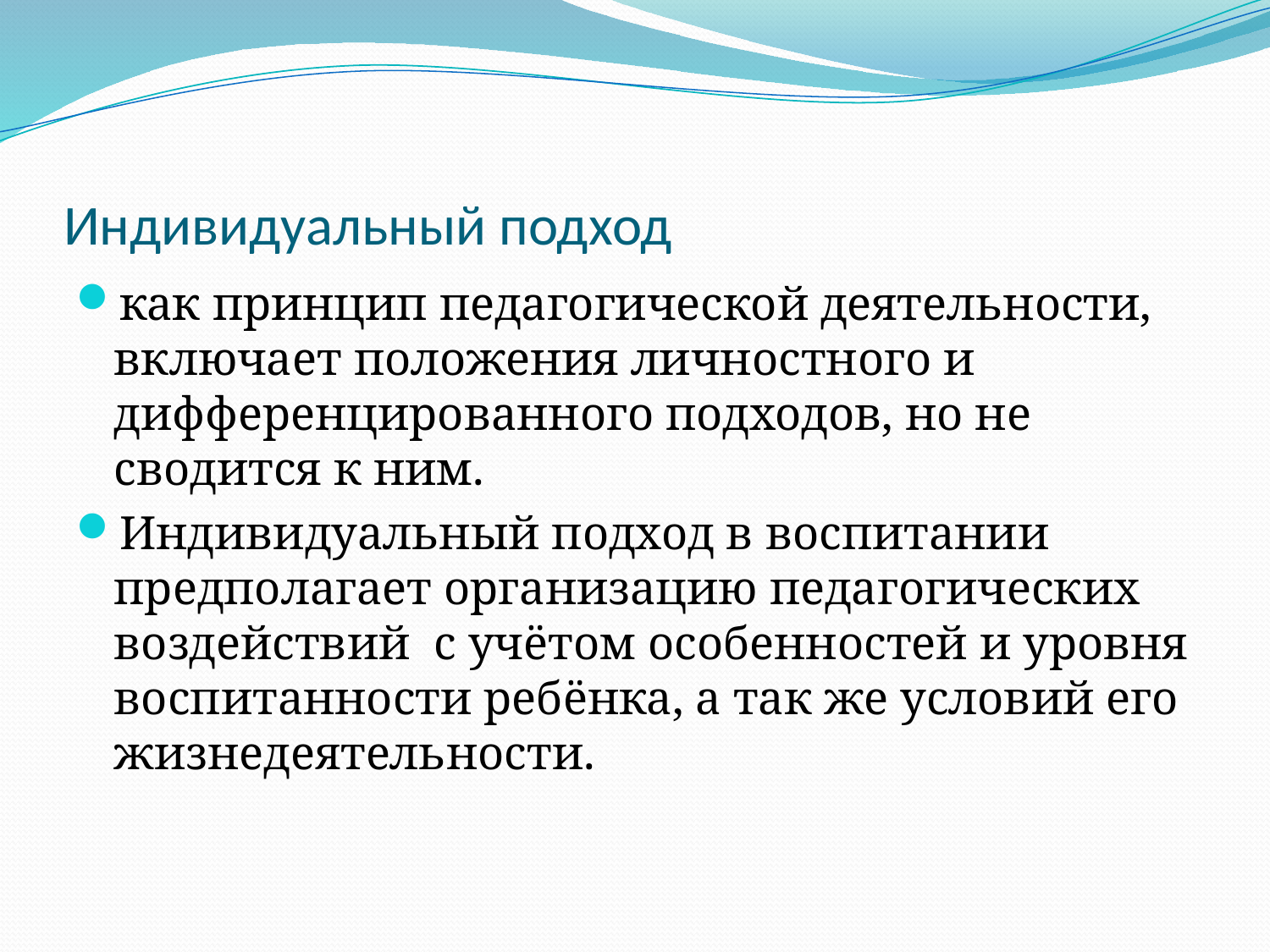

# Индивидуальный подход
как принцип педагогической деятельности, включает положения личностного и дифференцированного подходов, но не сводится к ним.
Индивидуальный подход в воспитании предполагает организацию педагогических воздействий  с учётом особенностей и уровня воспитанности ребёнка, а так же условий его жизнедеятельности.